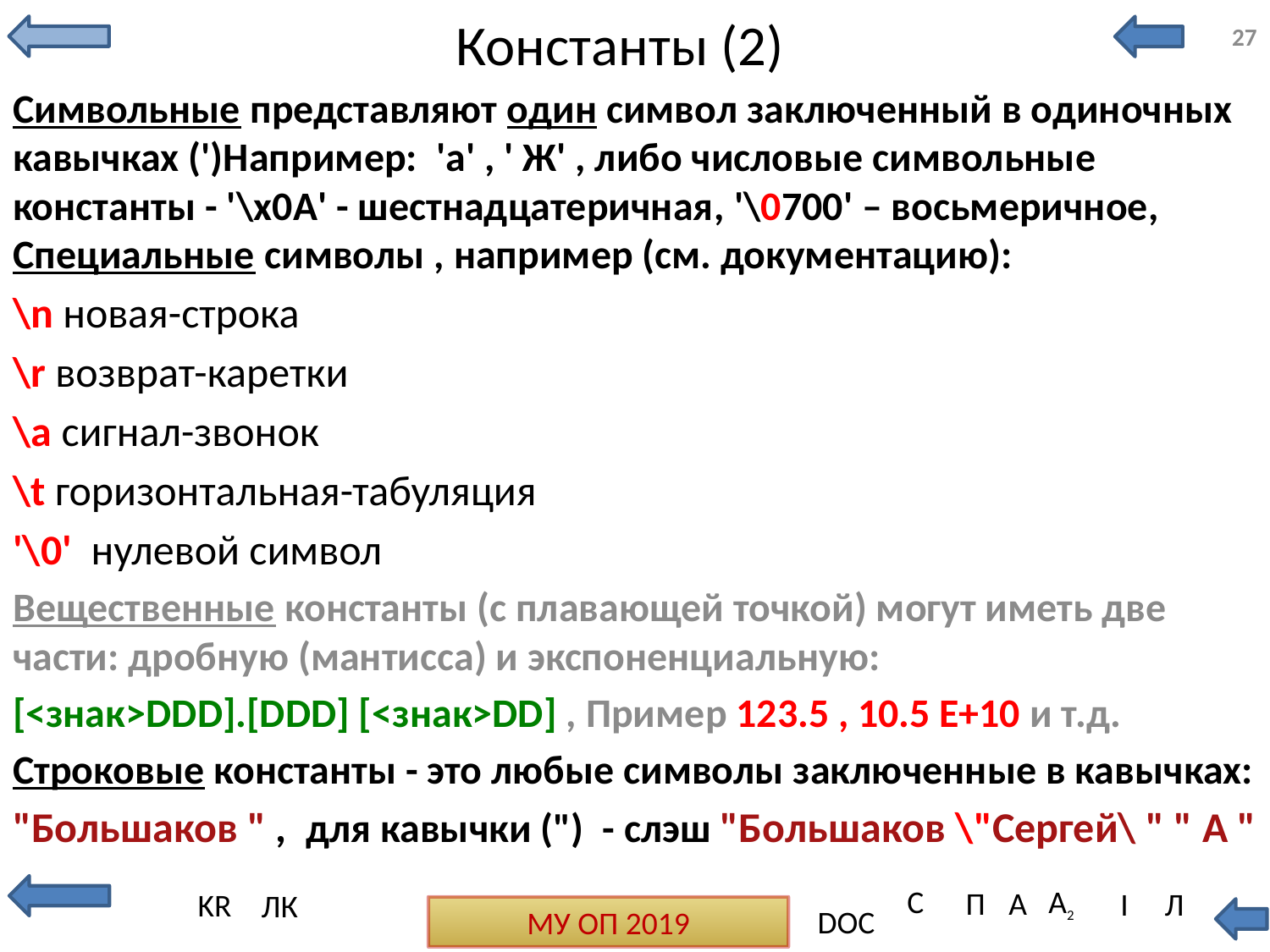

# Константы (2)
27
Символьные представляют один символ заключенный в одиночных кавычках (')Например:  'а' , ' Ж' , либо числовые символьные константы - '\х0А' - шестнадцатеричная, '\0700' – восьмеричное,  Специальные символы , например (см. документацию):
\n новая-строка
\r возврат-каретки
\а сигнал-звонок
\t горизонтальная-табуляция
'\0'  нулевой символ
Вещественные константы (с плавающей точкой) могут иметь две части: дробную (мантисса) и экспоненциальную:
[<знак>DDD].[DDD] [<знак>DD] , Пример 123.5 , 10.5 Е+10 и т.д.
Строковые константы - это любые символы заключенные в кавычках:
"Большаков " ,  для кавычки (")  - слэш "Большаков \"Сергей\ " " А "